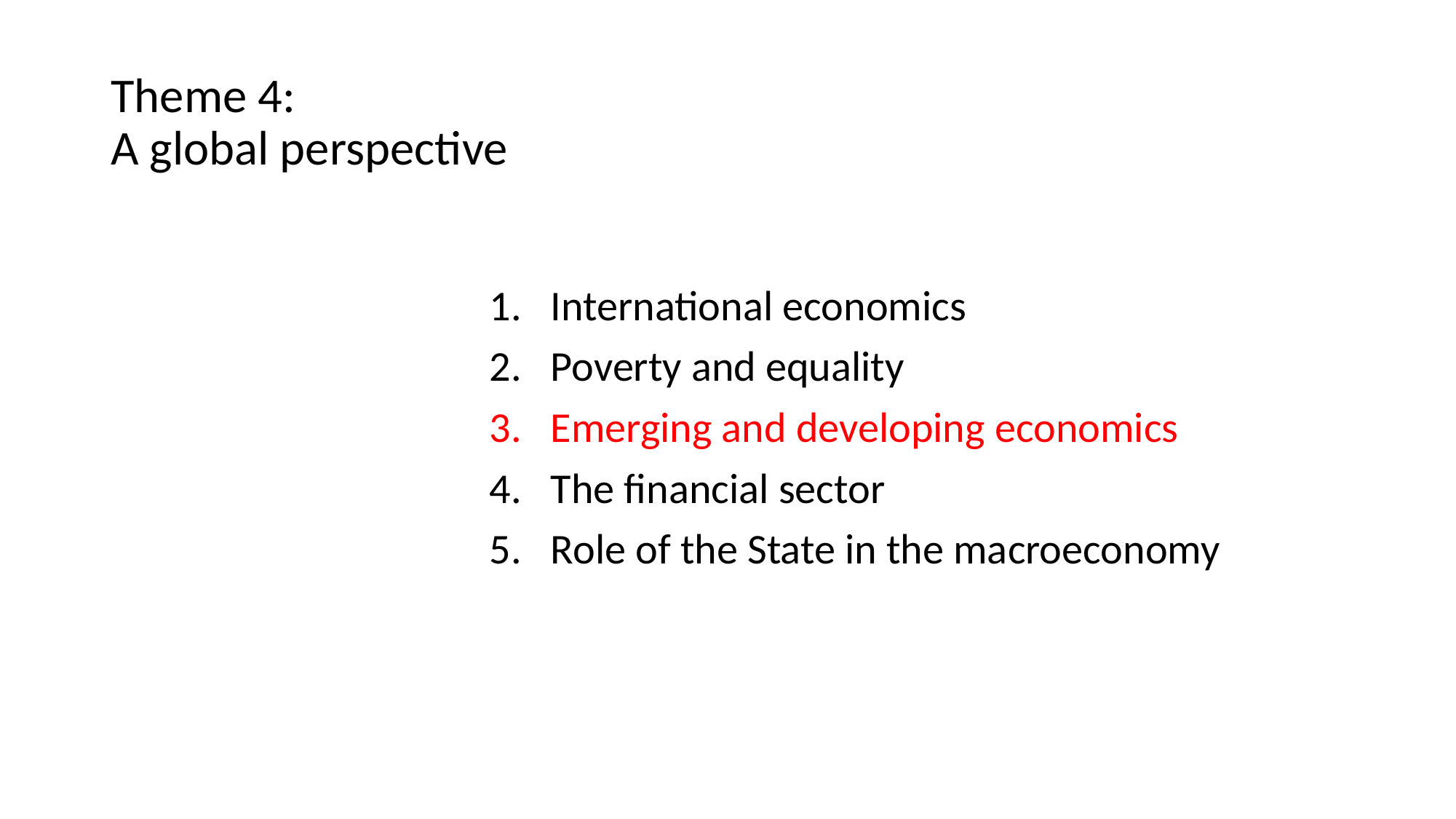

# Theme 4: A global perspective
International economics
Poverty and equality
Emerging and developing economics
The financial sector
Role of the State in the macroeconomy